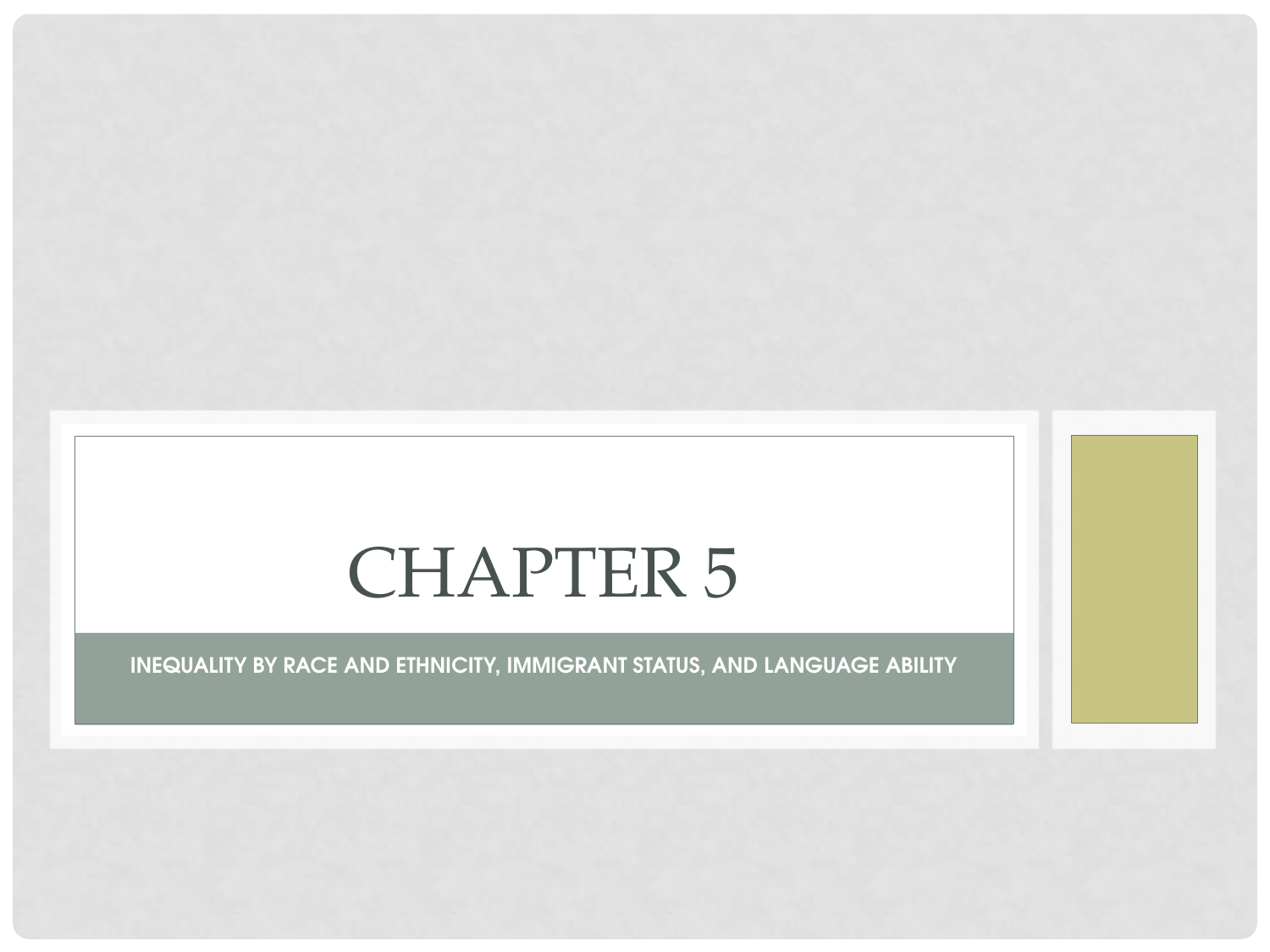

CHAPTER 5
# INEQUALITY BY RACE AND ETHNICITY, IMMIGRANT STATUS, AND LANGUAGE ABILITY